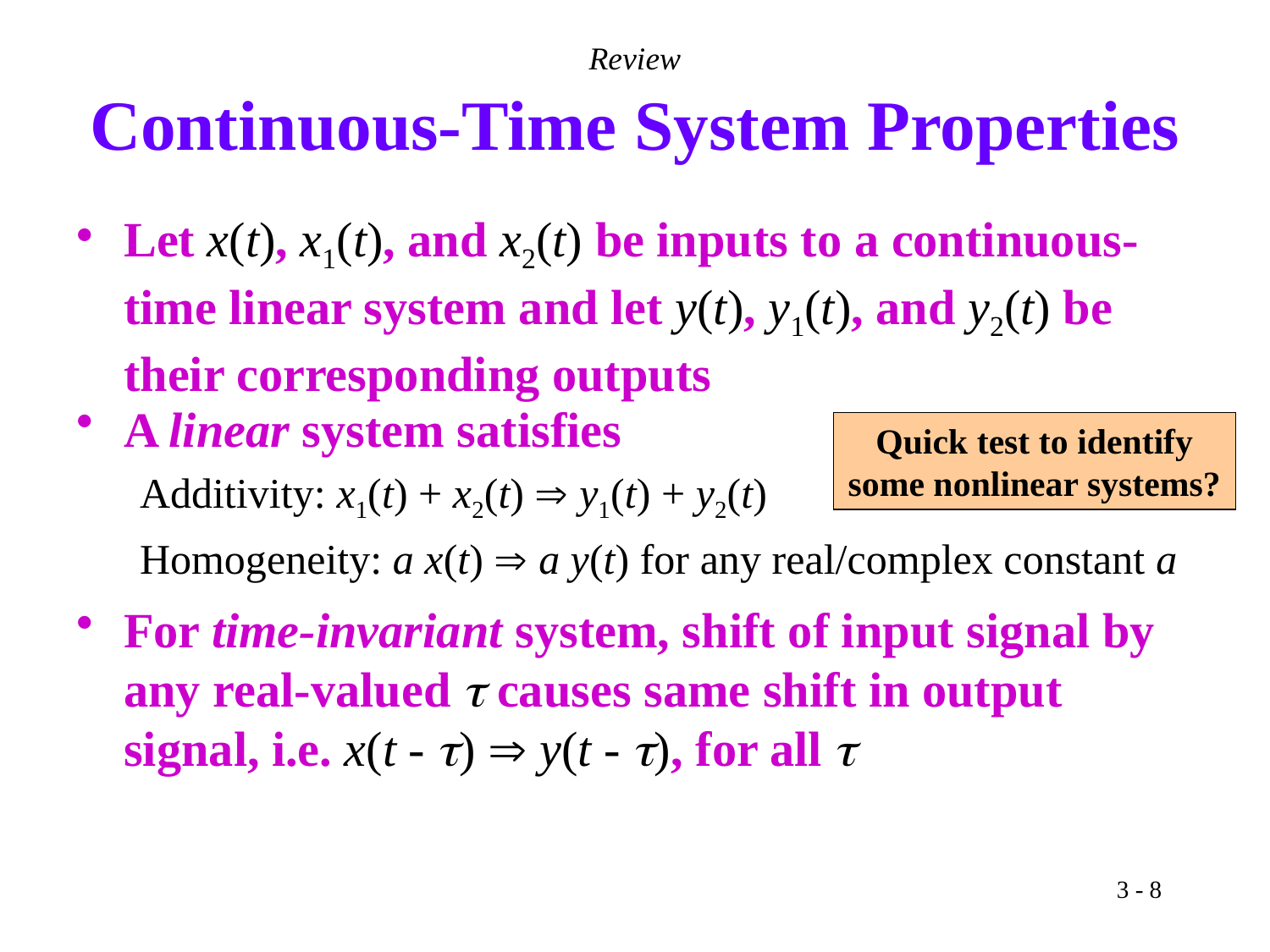

Review
# Continuous-Time System Properties
Let x(t), x1(t), and x2(t) be inputs to a continuous-time linear system and let y(t), y1(t), and y2(t) be their corresponding outputs
A linear system satisfies
Additivity: x1(t) + x2(t) ⇒ y1(t) + y2(t)
Homogeneity: a x(t) ⇒ a y(t) for any real/complex constant a
Quick test to identify some nonlinear systems?
For time-invariant system, shift of input signal by any real-valued τ causes same shift in output signal, i.e. x(t - τ) ⇒ y(t - τ), for all τ
3 - 8